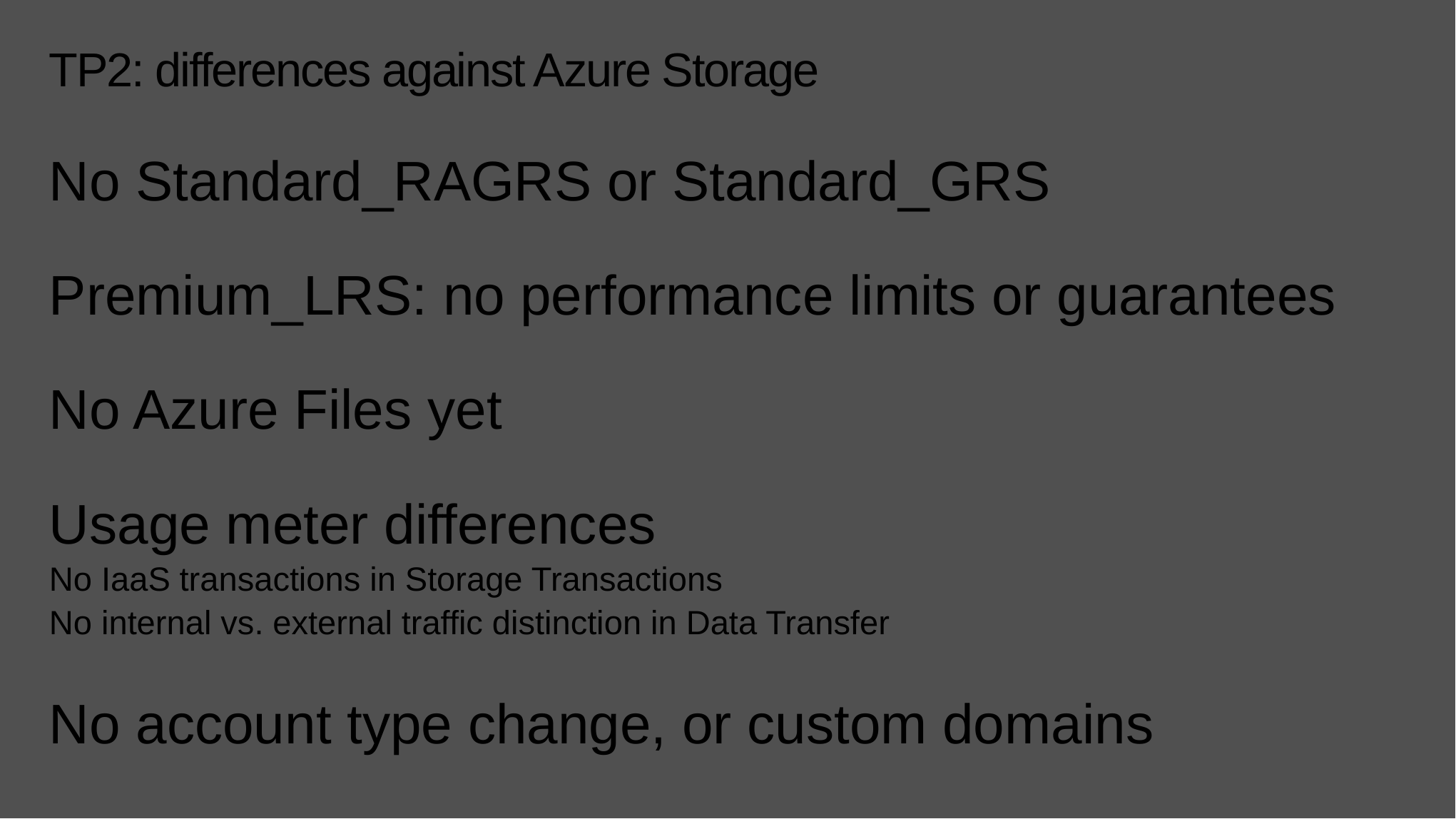

# TP2: differences against Azure Storage
No Standard_RAGRS or Standard_GRS

Premium_LRS: no performance limits or guarantees

No Azure Files yet

Usage meter differences
No IaaS transactions in Storage Transactions
No internal vs. external traffic distinction in Data Transfer

No account type change, or custom domains